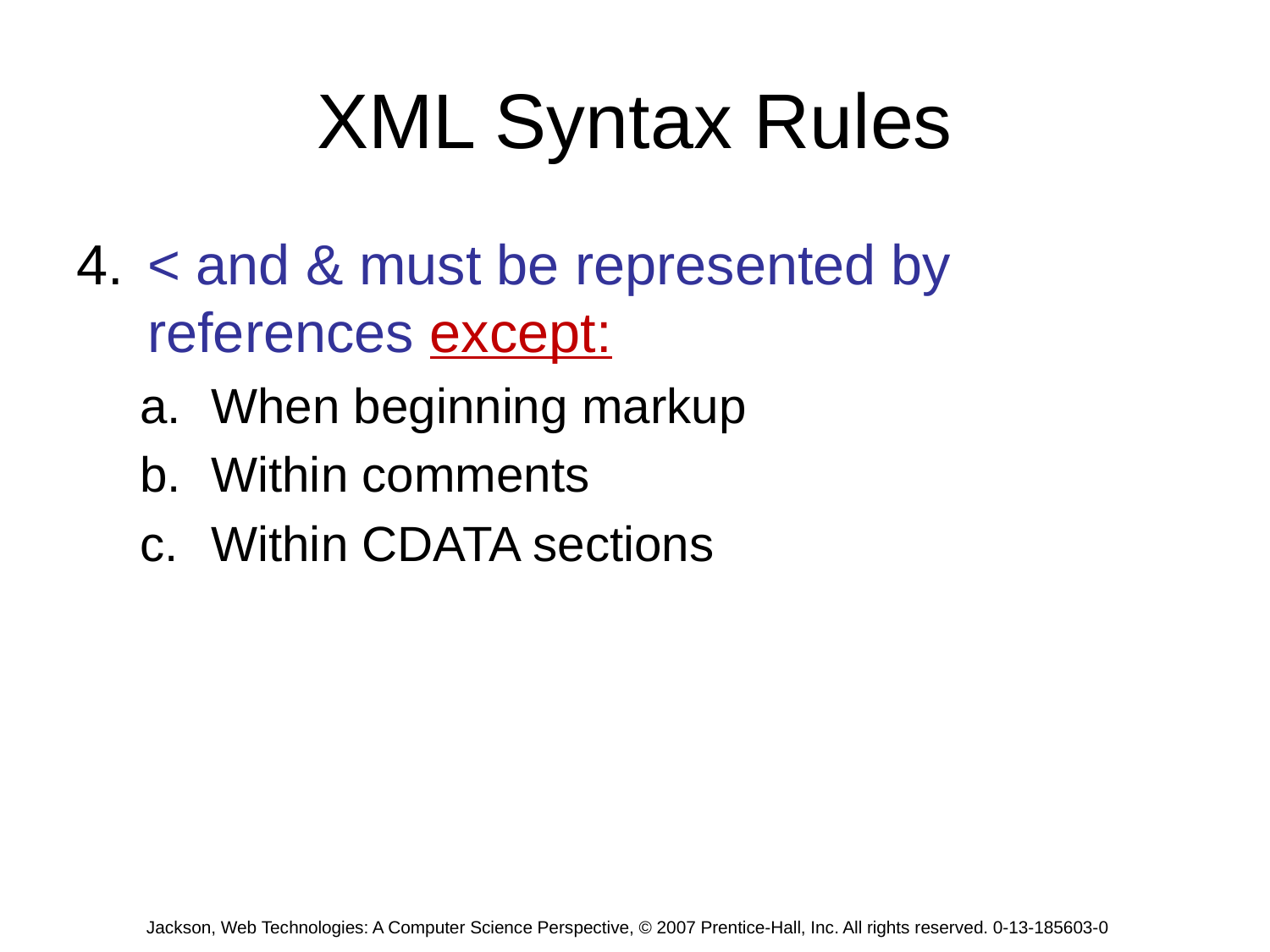

# XML Syntax Rules
< and & must be represented by references except:
When beginning markup
Within comments
Within CDATA sections

Jackson, Web Technologies: A Computer Science Perspective, © 2007 Prentice-Hall, Inc. All rights reserved. 0-13-185603-0